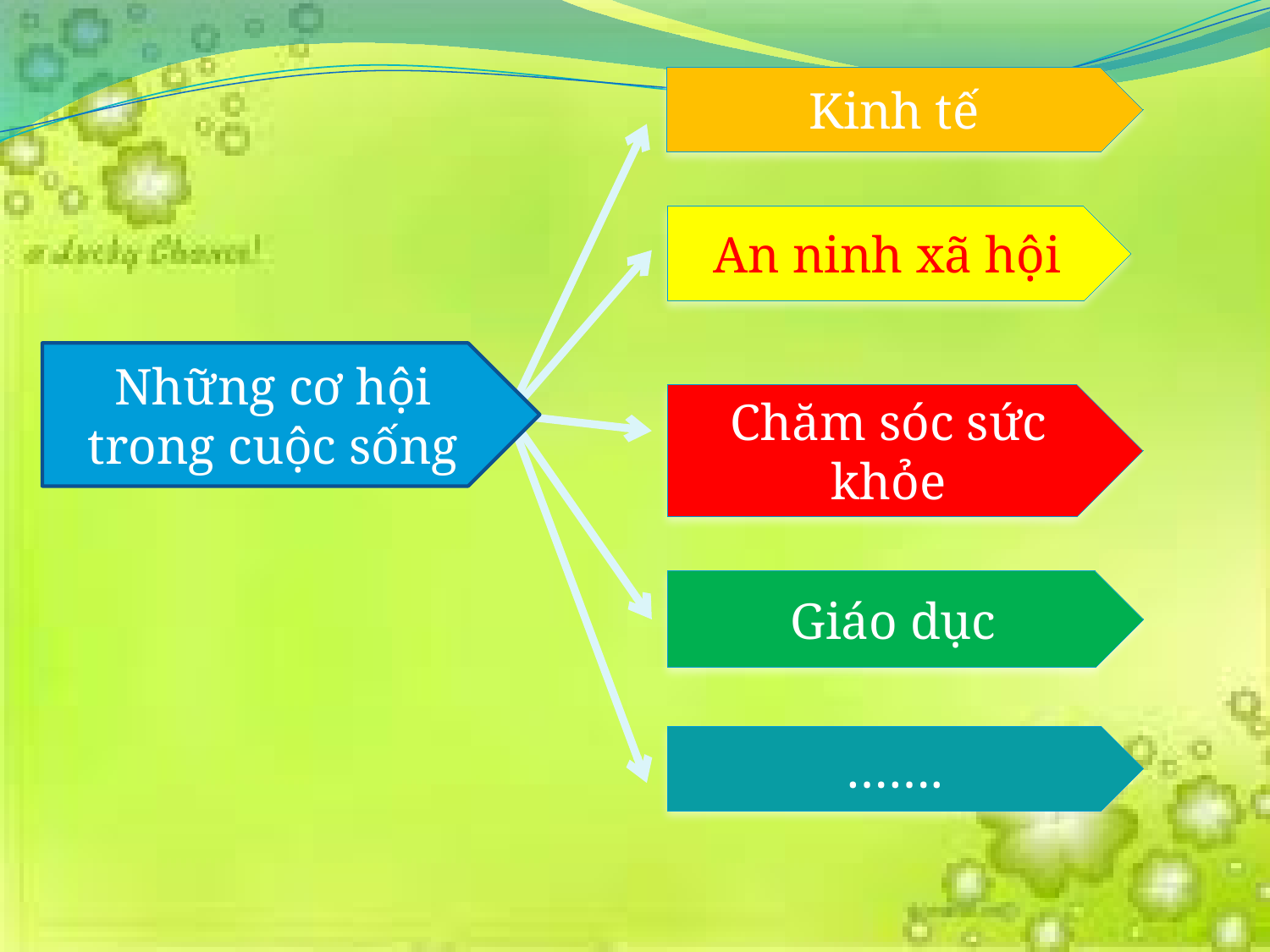

Kinh tế
An ninh xã hội
Những cơ hội trong cuộc sống
Chăm sóc sức khỏe
Giáo dục
…….